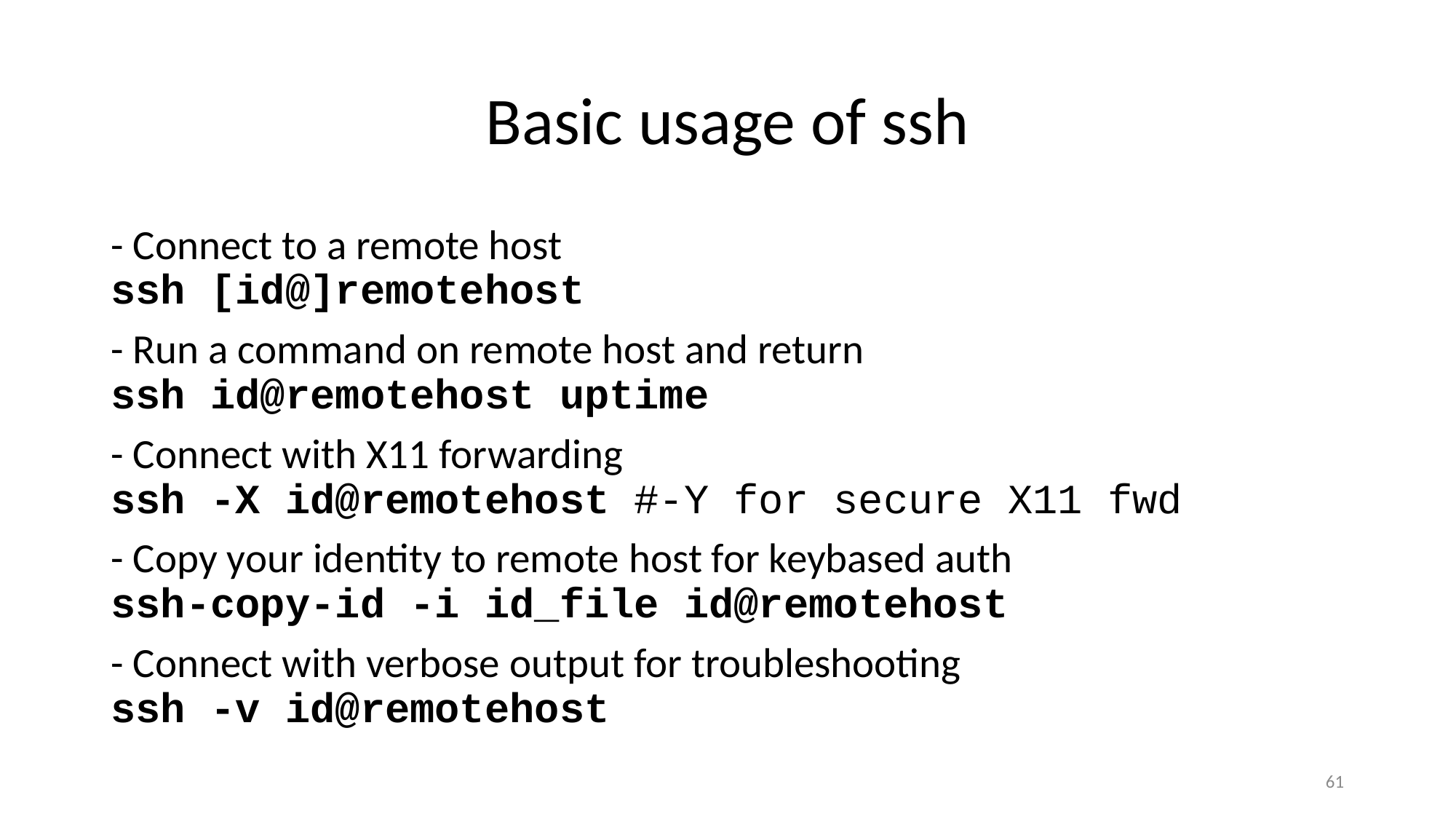

# Basic usage of ssh
- Connect to a remote host
ssh [id@]remotehost
- Run a command on remote host and return
ssh id@remotehost uptime
- Connect with X11 forwarding
ssh -X id@remotehost #-Y for secure X11 fwd
- Copy your identity to remote host for keybased auth
ssh-copy-id -i id_file id@remotehost
- Connect with verbose output for troubleshooting
ssh -v id@remotehost
61